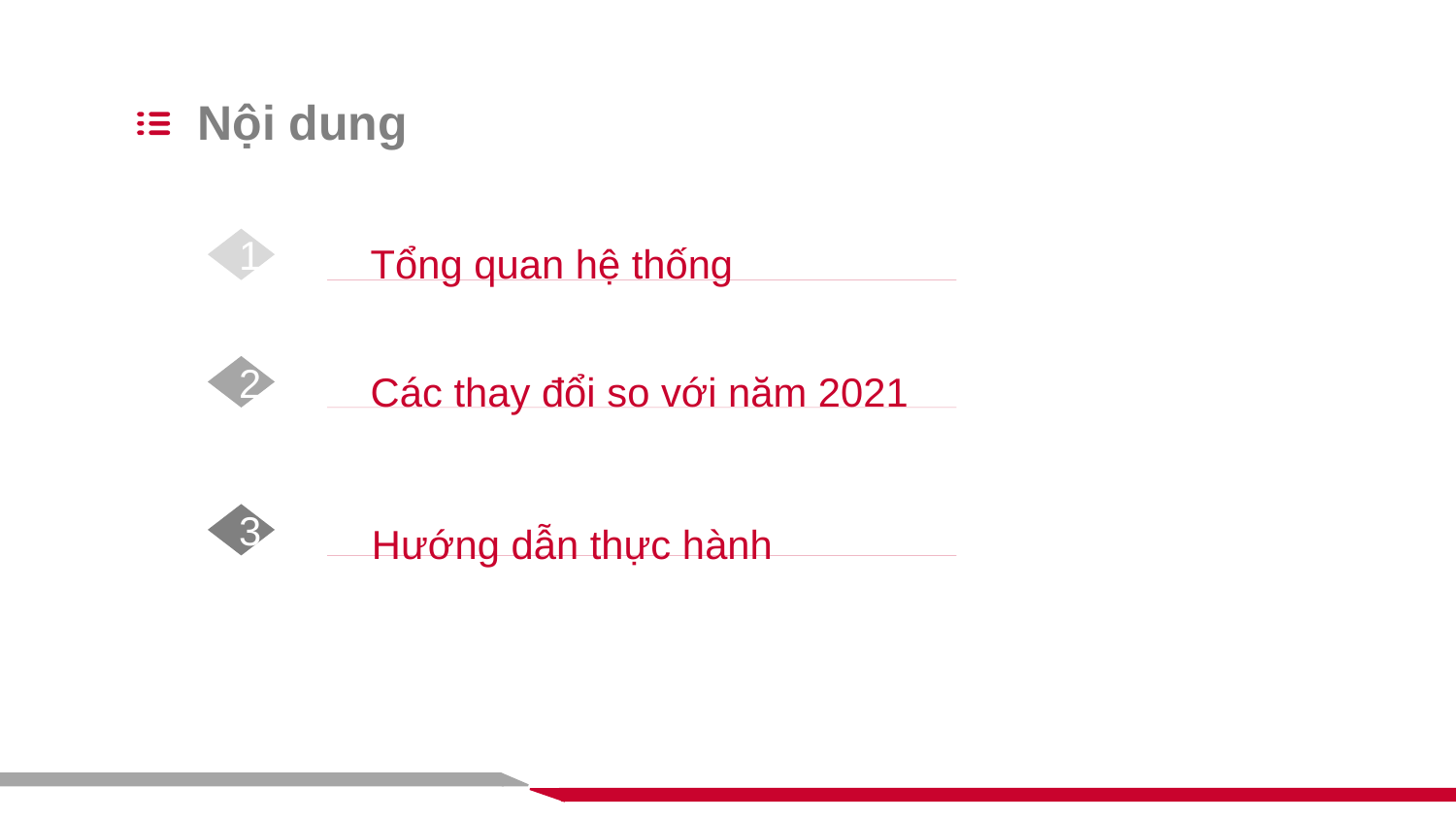

Nội dung

Tổng quan hệ thống
1
Các thay đổi so với năm 2021
2
Hướng dẫn thực hành
3